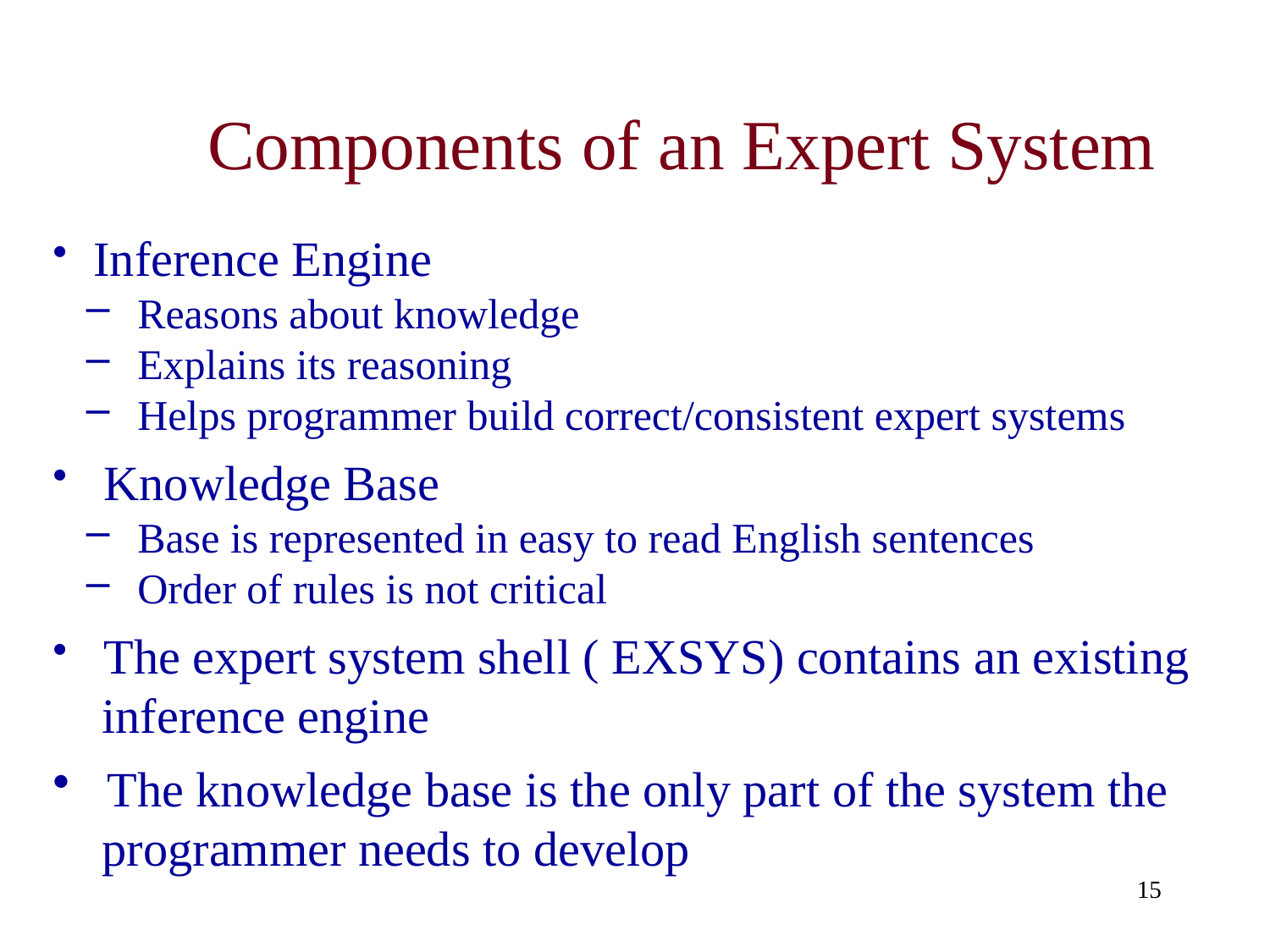

# Components of an Expert System
 Inference Engine
  Reasons about knowledge
  Explains its reasoning
  Helps programmer build correct/consistent expert systems
  Knowledge Base
  Base is represented in easy to read English sentences
  Order of rules is not critical
  The expert system shell ( EXSYS) contains an existing
    inference engine
  The knowledge base is the only part of the system the
    programmer needs to develop
15